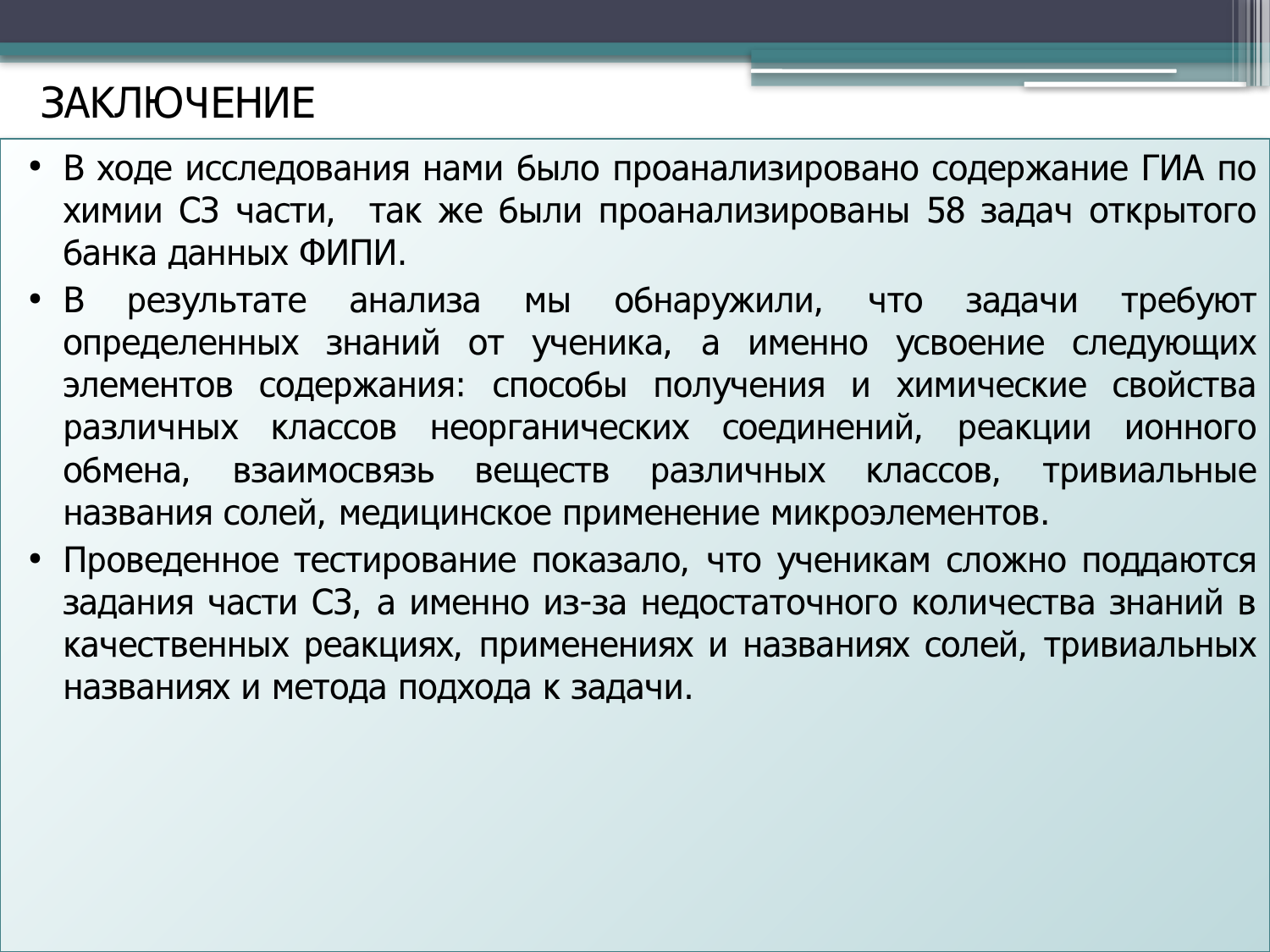

ЗАКЛЮЧЕНИЕ
В ходе исследования нами было проанализировано содержание ГИА по химии С3 части,  так же были проанализированы 58 задач открытого банка данных ФИПИ.
В результате анализа мы обнаружили, что задачи требуют определенных знаний от ученика, а именно усвоение следующих элементов содержания: способы получения и химические свойства различных классов неорганических соединений, реакции ионного обмена, взаимосвязь веществ различных классов, тривиальные названия солей, медицинское применение микроэлементов.
Проведенное тестирование показало, что ученикам сложно поддаются задания части С3, а именно из-за недостаточного количества знаний в качественных реакциях, применениях и названиях солей, тривиальных названиях и метода подхода к задачи.